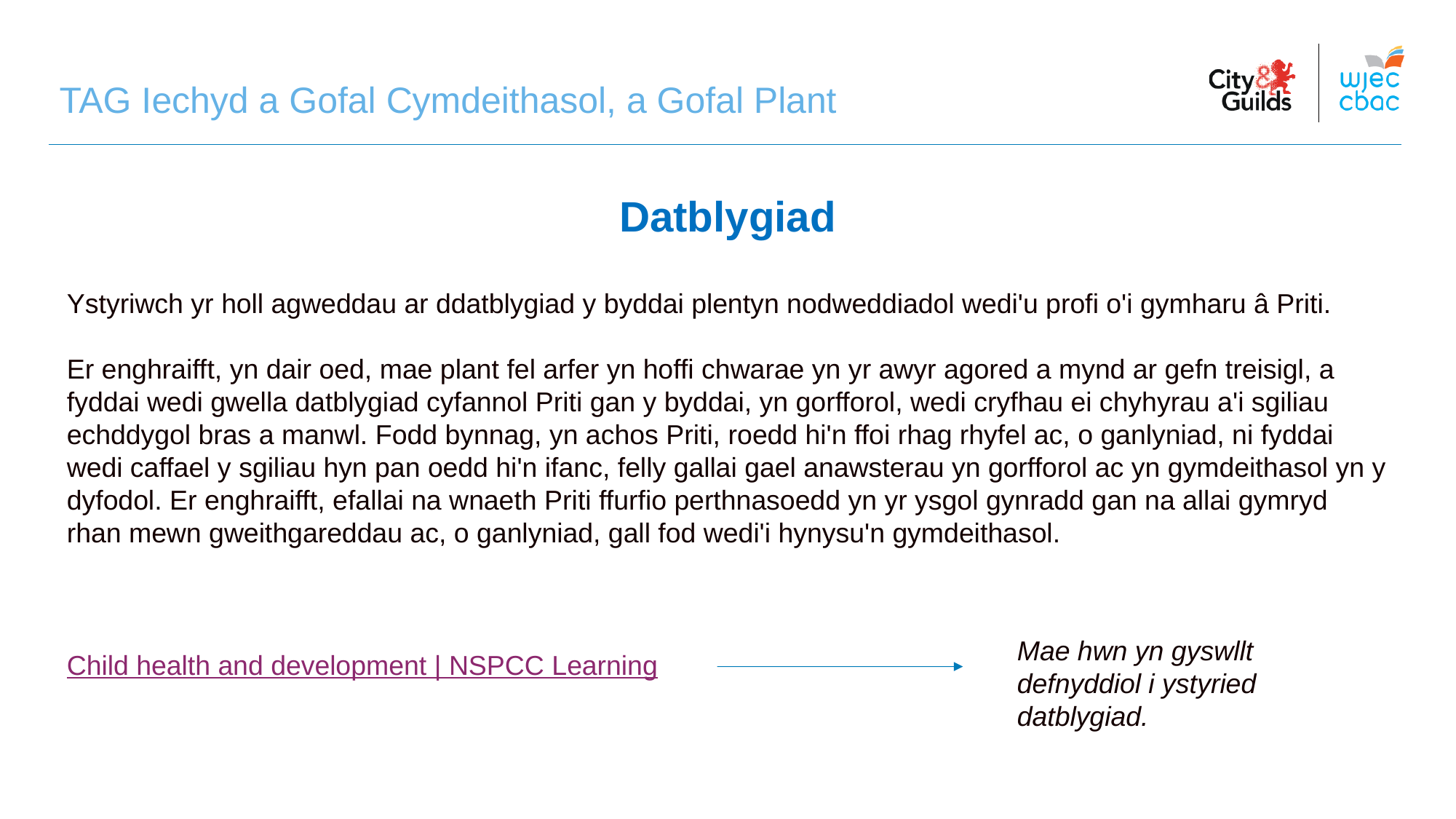

TAG Iechyd a Gofal Cymdeithasol, a Gofal Plant
Datblygiad
Ystyriwch yr holl agweddau ar ddatblygiad y byddai plentyn nodweddiadol wedi'u profi o'i gymharu â Priti.

Er enghraifft, yn dair oed, mae plant fel arfer yn hoffi chwarae yn yr awyr agored a mynd ar gefn treisigl, a fyddai wedi gwella datblygiad cyfannol Priti gan y byddai, yn gorfforol, wedi cryfhau ei chyhyrau a'i sgiliau echddygol bras a manwl. Fodd bynnag, yn achos Priti, roedd hi'n ffoi rhag rhyfel ac, o ganlyniad, ni fyddai wedi caffael y sgiliau hyn pan oedd hi'n ifanc, felly gallai gael anawsterau yn gorfforol ac yn gymdeithasol yn y dyfodol. Er enghraifft, efallai na wnaeth Priti ffurfio perthnasoedd yn yr ysgol gynradd gan na allai gymryd rhan mewn gweithgareddau ac, o ganlyniad, gall fod wedi'i hynysu'n gymdeithasol.
Mae hwn yn gyswllt defnyddiol i ystyried datblygiad.
Child health and development | NSPCC Learning